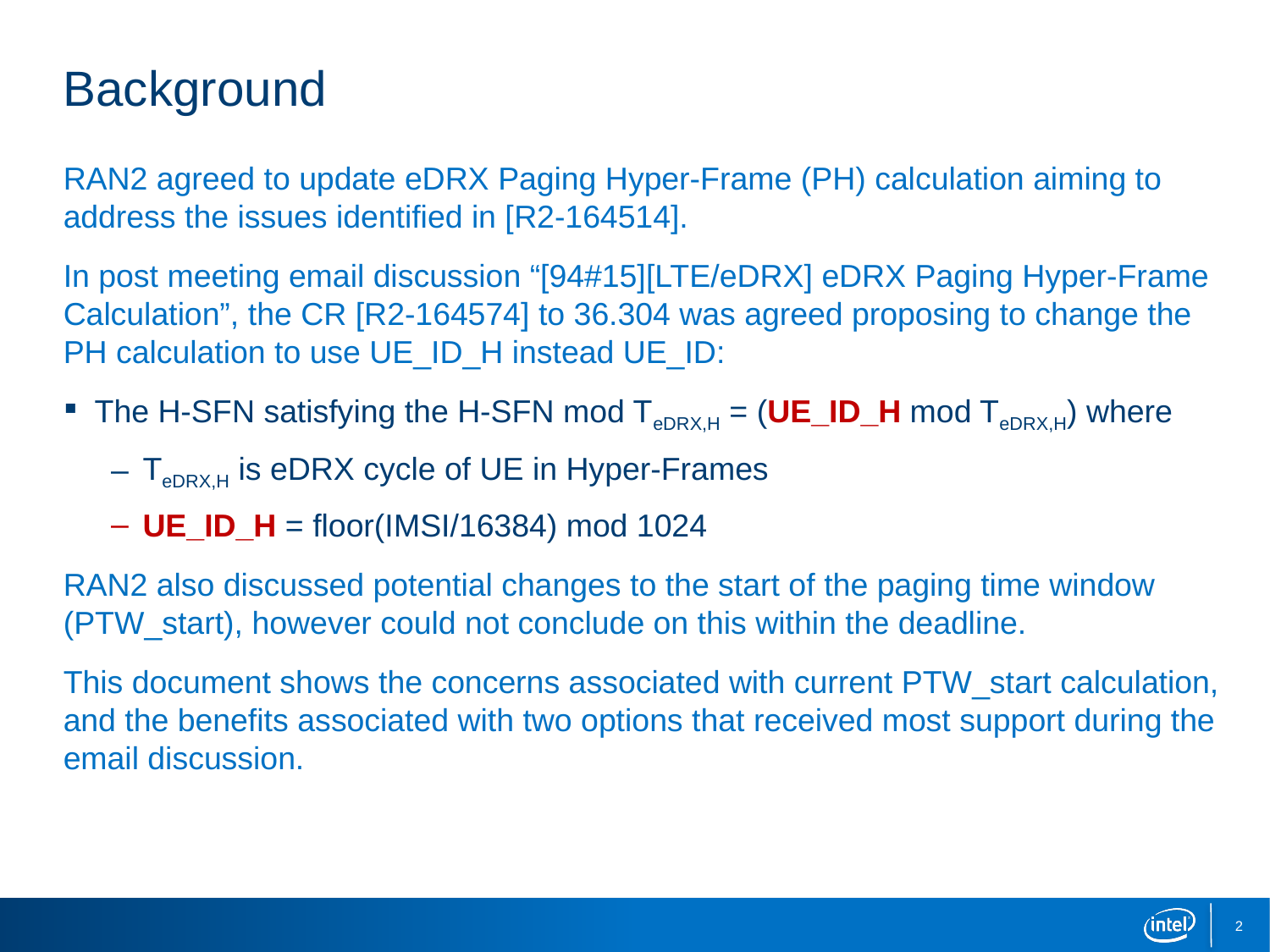

# Background
RAN2 agreed to update eDRX Paging Hyper-Frame (PH) calculation aiming to address the issues identified in [R2-164514].
In post meeting email discussion “[94#15][LTE/eDRX] eDRX Paging Hyper-Frame Calculation”, the CR [R2-164574] to 36.304 was agreed proposing to change the PH calculation to use UE_ID_H instead UE_ID:
The H-SFN satisfying the H-SFN mod TeDRX,H = (UE_ID_H mod TeDRX,H) where
TeDRX,H is eDRX cycle of UE in Hyper-Frames
UE_ID_H = floor(IMSI/16384) mod 1024
RAN2 also discussed potential changes to the start of the paging time window (PTW_start), however could not conclude on this within the deadline.
This document shows the concerns associated with current PTW_start calculation, and the benefits associated with two options that received most support during the email discussion.
2